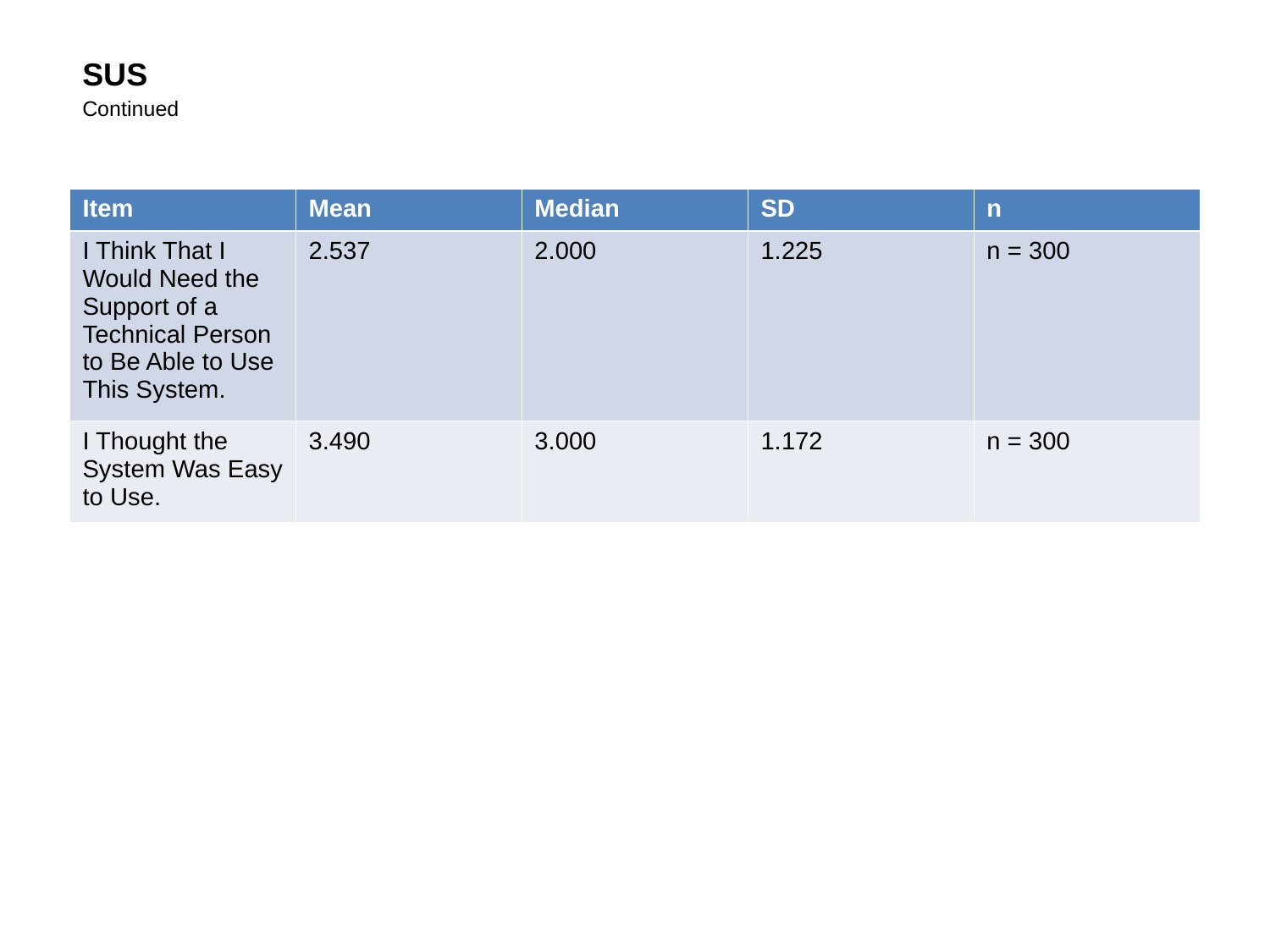

SUS
Continued
| Item | Mean | Median | SD | n |
| --- | --- | --- | --- | --- |
| I Think That I Would Need the Support of a Technical Person to Be Able to Use This System. | 2.537 | 2.000 | 1.225 | n = 300 |
| I Thought the System Was Easy to Use. | 3.490 | 3.000 | 1.172 | n = 300 |